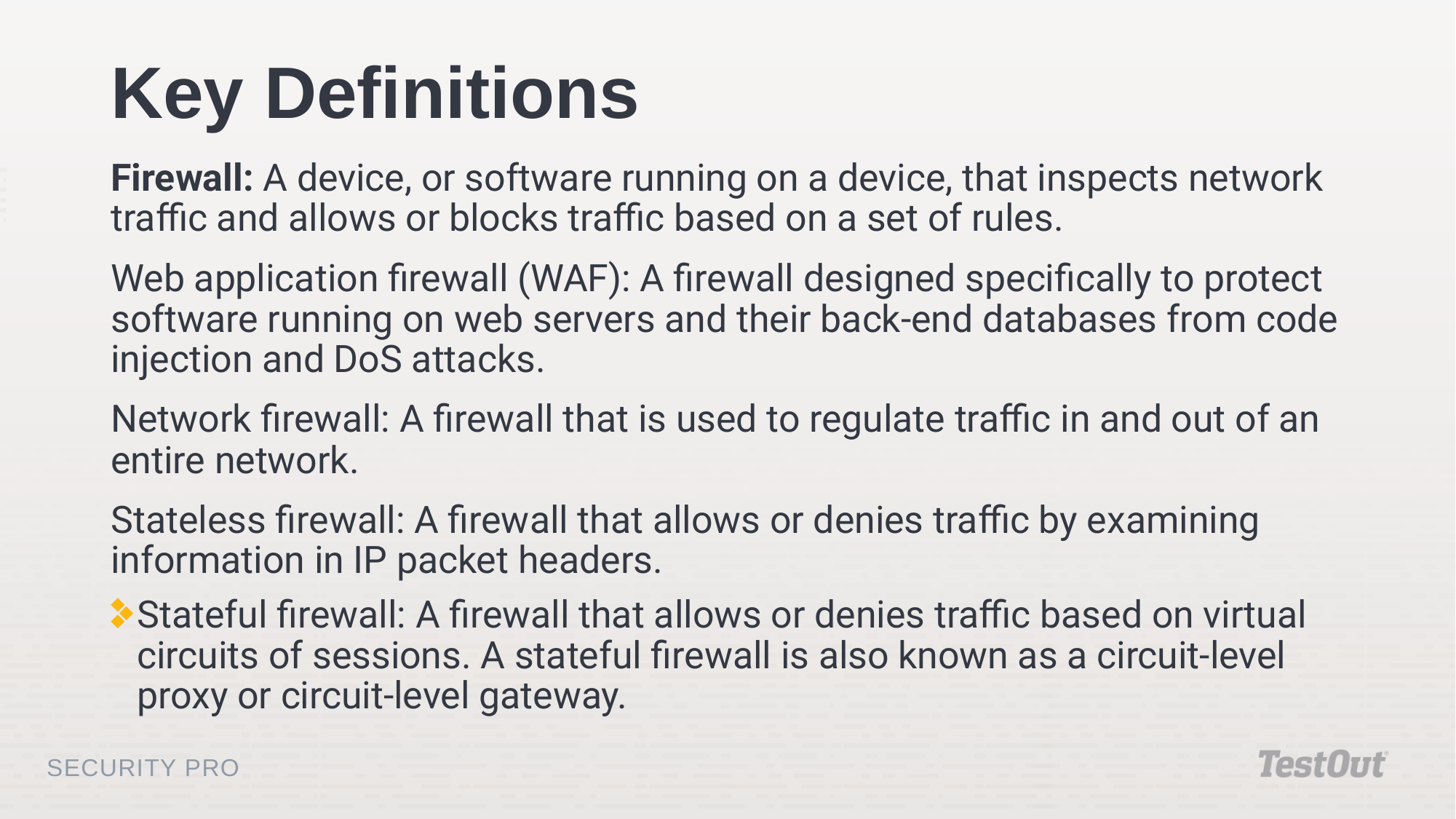

# Key Definitions
Firewall: A device, or software running on a device, that inspects network traffic and allows or blocks traffic based on a set of rules.
Web application firewall (WAF): A firewall designed specifically to protect software running on web servers and their back-end databases from code injection and DoS attacks.
Network firewall: A firewall that is used to regulate traffic in and out of an entire network.
Stateless firewall: A firewall that allows or denies traffic by examining information in IP packet headers.
Stateful firewall: A firewall that allows or denies traffic based on virtual circuits of sessions. A stateful firewall is also known as a circuit-level proxy or circuit-level gateway.
Security Pro